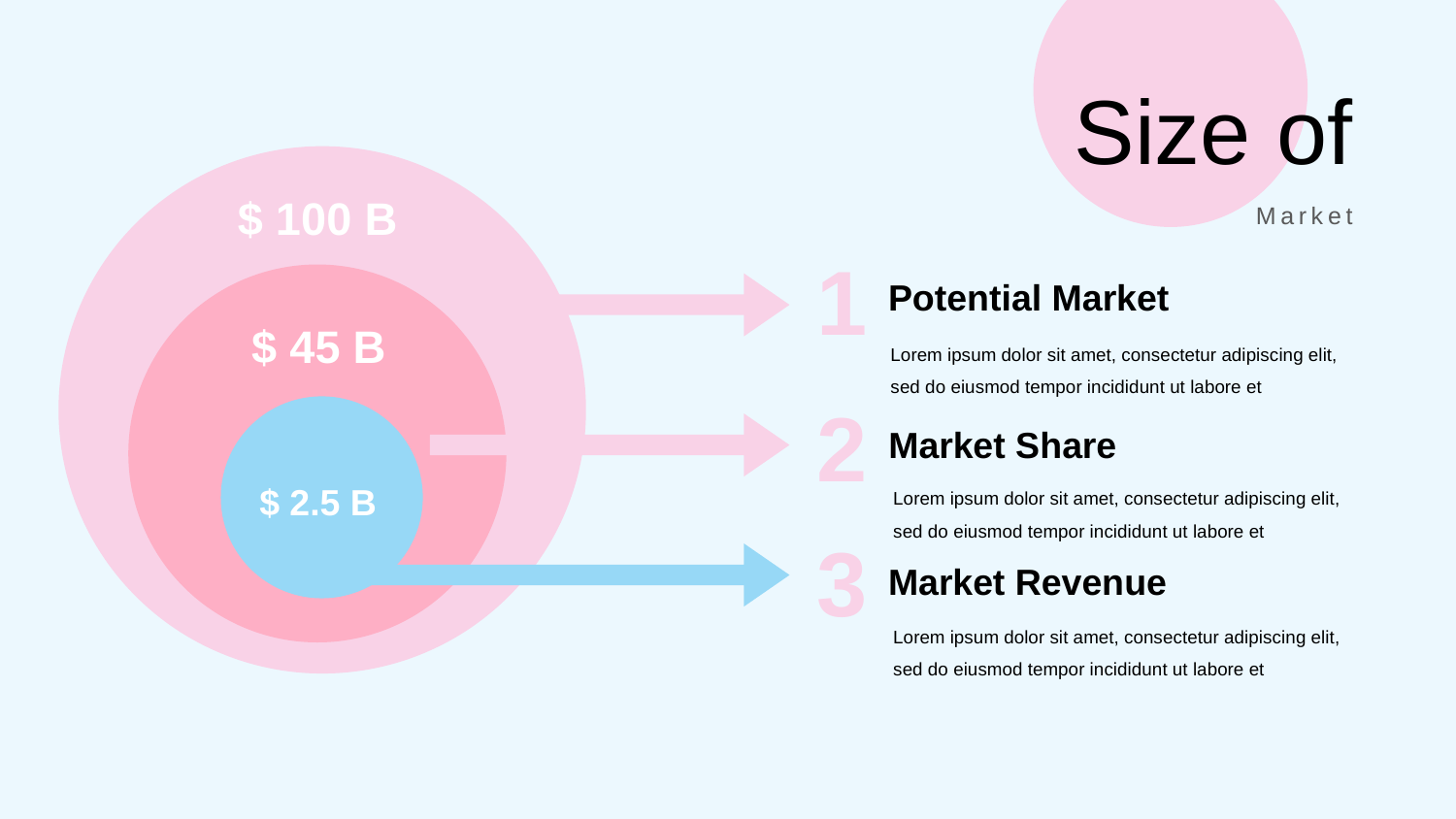

Size of

$ 100 B
Market
1
Potential Market
$ 45 B
Lorem ipsum dolor sit amet, consectetur adipiscing elit, sed do eiusmod tempor incididunt ut labore et
2
Market Share
Lorem ipsum dolor sit amet, consectetur adipiscing elit, sed do eiusmod tempor incididunt ut labore et
$ 2.5 B
3
Market Revenue
Lorem ipsum dolor sit amet, consectetur adipiscing elit, sed do eiusmod tempor incididunt ut labore et